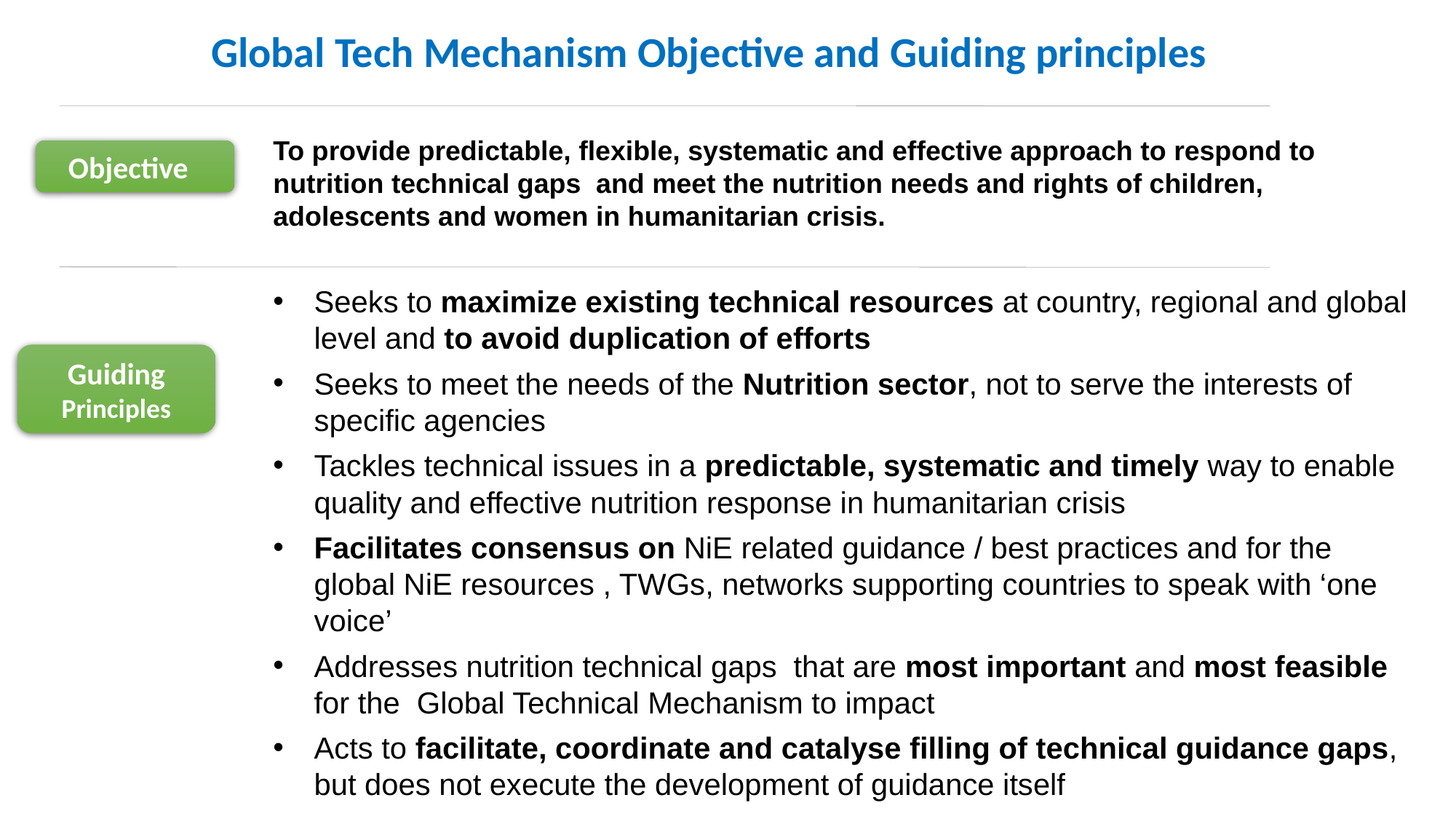

# Global Tech Mechanism Objective and Guiding principles

To provide predictable, flexible, systematic and effective approach to respond to nutrition technical gaps  and meet the nutrition needs and rights of children, adolescents and women in humanitarian crisis.

Seeks to maximize existing technical resources at country, regional and global level and to avoid duplication of efforts
Seeks to meet the needs of the Nutrition sector, not to serve the interests of specific agencies
Tackles technical issues in a predictable, systematic and timely way to enable quality and effective nutrition response in humanitarian crisis
Facilitates consensus on NiE related guidance / best practices and for the global NiE resources , TWGs, networks supporting countries to speak with ‘one voice’
Addresses nutrition technical gaps  that are most important and most feasible for the  Global Technical Mechanism to impact
Acts to facilitate, coordinate and catalyse filling of technical guidance gaps, but does not execute the development of guidance itself
Objective
Guiding Principles